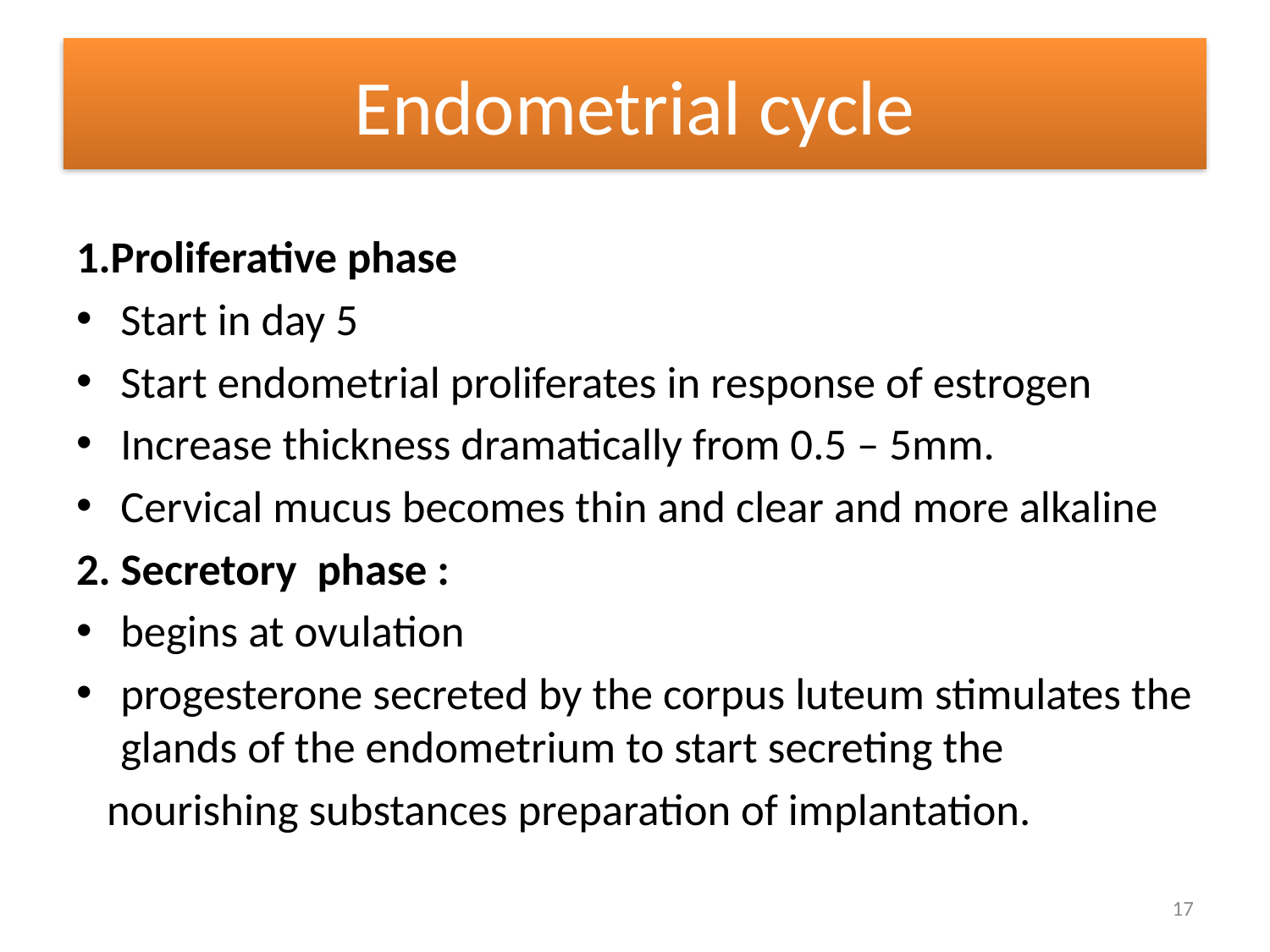

# Endometrial cycle
1.Proliferative phase
Start in day 5
Start endometrial proliferates in response of estrogen
Increase thickness dramatically from 0.5 – 5mm.
Cervical mucus becomes thin and clear and more alkaline
2. Secretory  phase :
begins at ovulation
progesterone secreted by the corpus luteum stimulates the glands of the endometrium to start secreting the
   nourishing substances preparation of implantation.
17